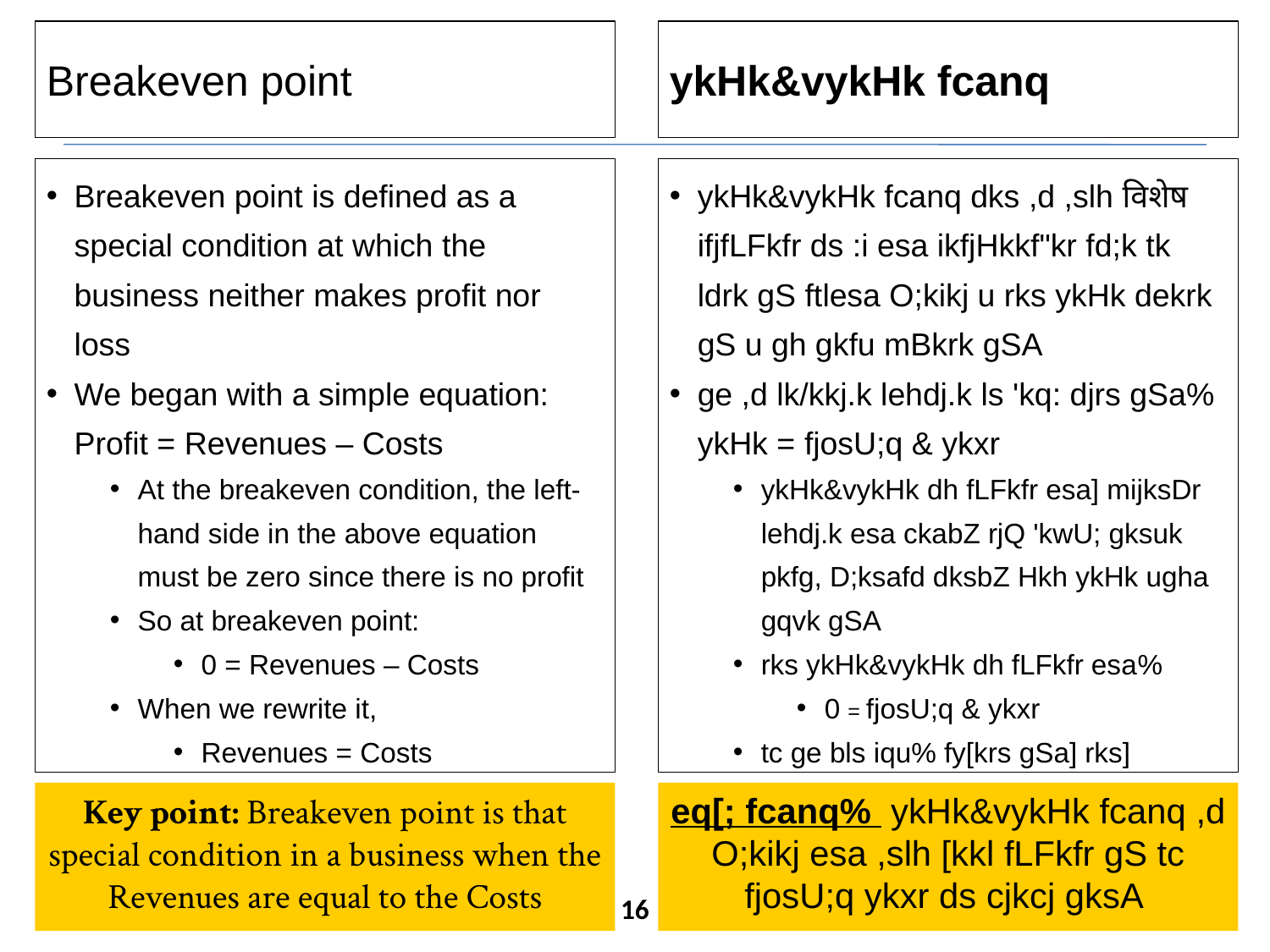

Breakeven point
ykHk&vykHk fcanq
Breakeven point is defined as a special condition at which the business neither makes profit nor loss
We began with a simple equation: Profit = Revenues – Costs
At the breakeven condition, the left-hand side in the above equation must be zero since there is no profit
So at breakeven point:
0 = Revenues – Costs
When we rewrite it,
Revenues = Costs
ykHk&vykHk fcanq dks ,d ,slh विशेष ifjfLFkfr ds :i esa ikfjHkkf"kr fd;k tk ldrk gS ftlesa O;kikj u rks ykHk dekrk gS u gh gkfu mBkrk gSA
ge ,d lk/kkj.k lehdj.k ls 'kq: djrs gSa% ykHk = fjosU;q & ykxr
ykHk&vykHk dh fLFkfr esa] mijksDr lehdj.k esa ckabZ rjQ 'kwU; gksuk pkfg, D;ksafd dksbZ Hkh ykHk ugha gqvk gSA
rks ykHk&vykHk dh fLFkfr esa%
0 = fjosU;q & ykxr
tc ge bls iqu% fy[krs gSa] rks]
fjosU;q = ykxr
Key point: Breakeven point is that special condition in a business when the Revenues are equal to the Costs
eq[; fcanq%  ykHk&vykHk fcanq ,d O;kikj esa ,slh [kkl fLFkfr gS tc fjosU;q ykxr ds cjkcj gksA
16